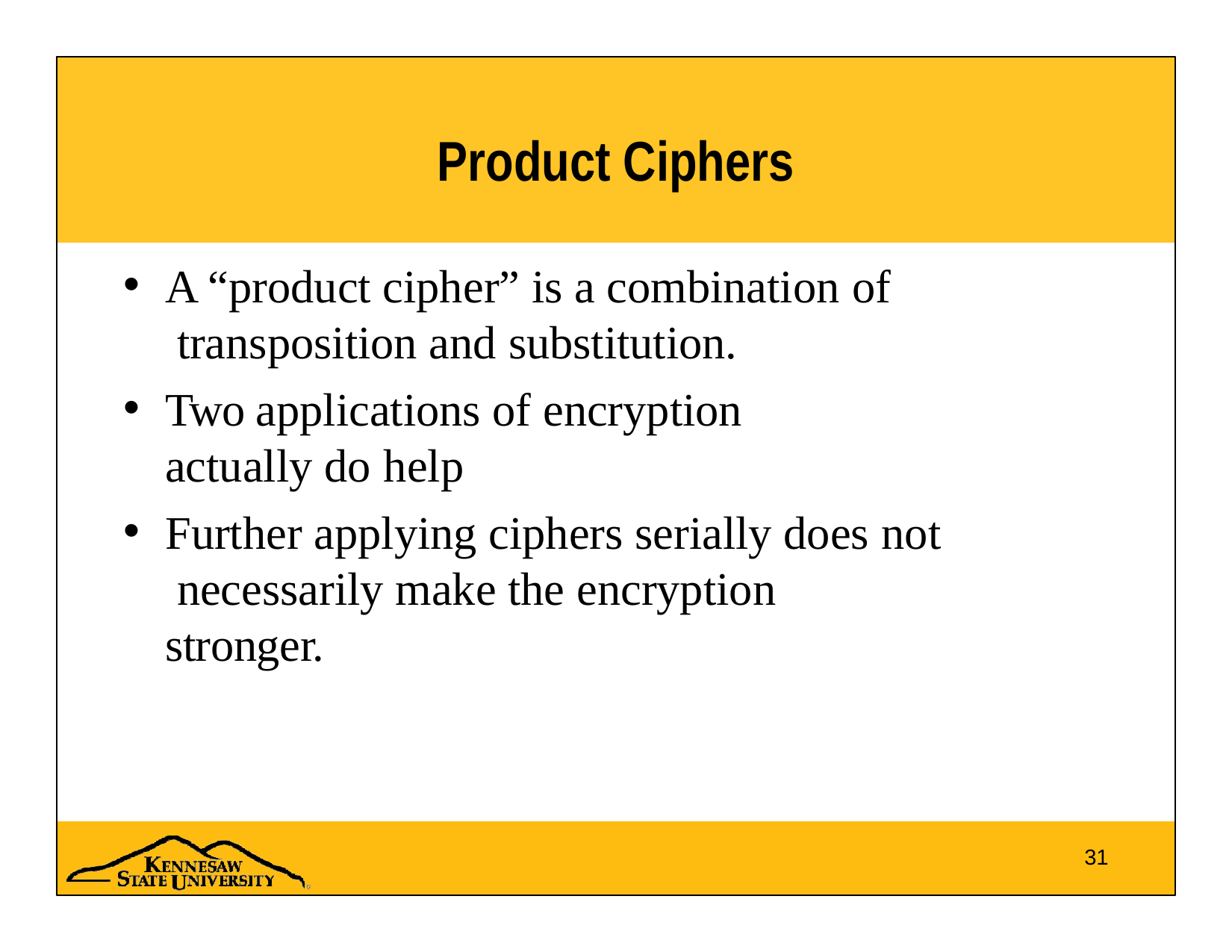

# Product Ciphers
A “product cipher” is a combination of  transposition and substitution.
Two applications of encryption actually do help
Further applying ciphers serially does not  necessarily make the encryption stronger.

31